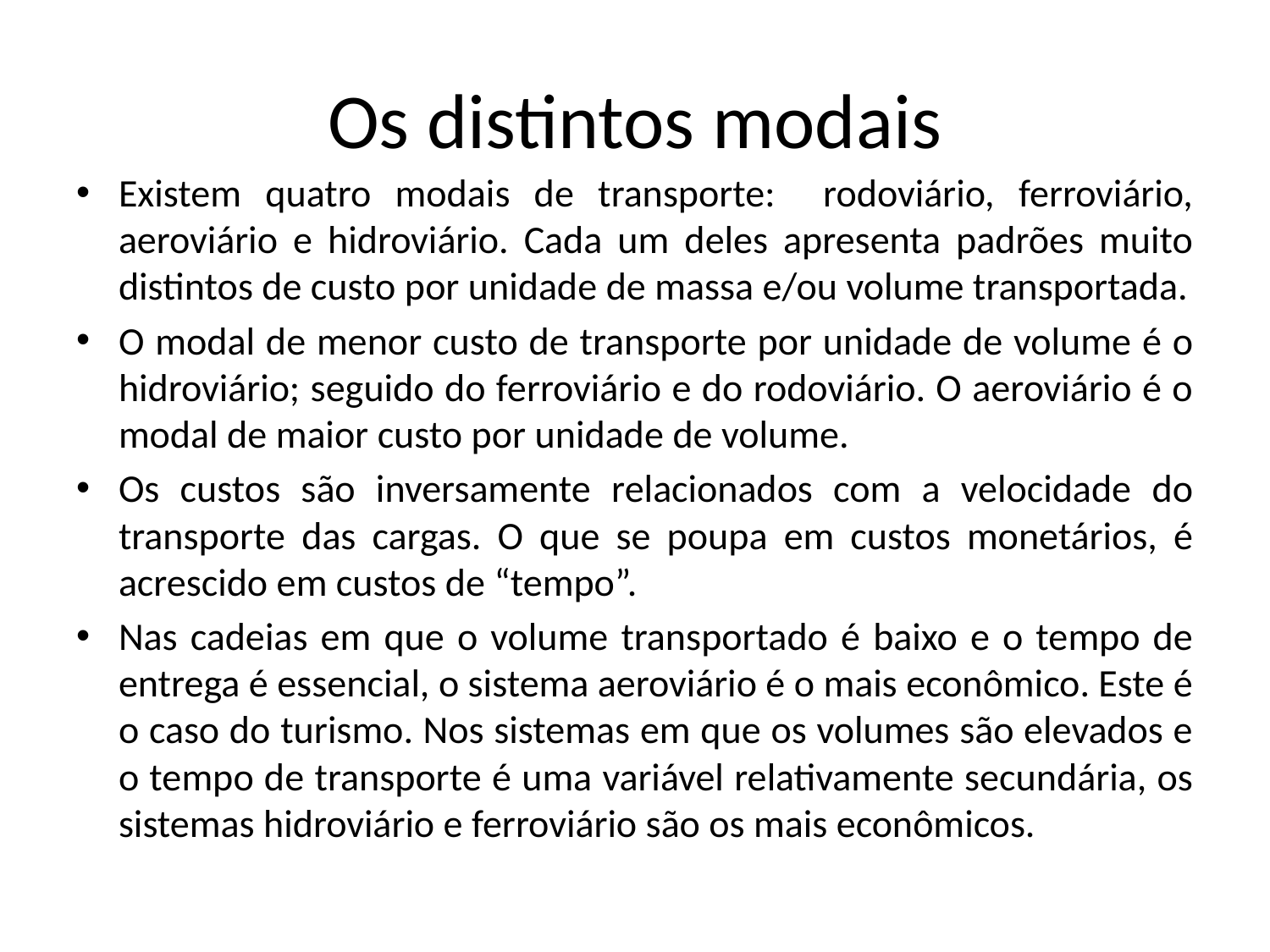

# Os distintos modais
Existem quatro modais de transporte:  rodoviário, ferroviário, aeroviário e hidroviário. Cada um deles apresenta padrões muito distintos de custo por unidade de massa e/ou volume transportada.
O modal de menor custo de transporte por unidade de volume é o hidroviário; seguido do ferroviário e do rodoviário. O aeroviário é o modal de maior custo por unidade de volume.
Os custos são inversamente relacionados com a velocidade do transporte das cargas. O que se poupa em custos monetários, é acrescido em custos de “tempo”.
Nas cadeias em que o volume transportado é baixo e o tempo de entrega é essencial, o sistema aeroviário é o mais econômico. Este é o caso do turismo. Nos sistemas em que os volumes são elevados e o tempo de transporte é uma variável relativamente secundária, os sistemas hidroviário e ferroviário são os mais econômicos.